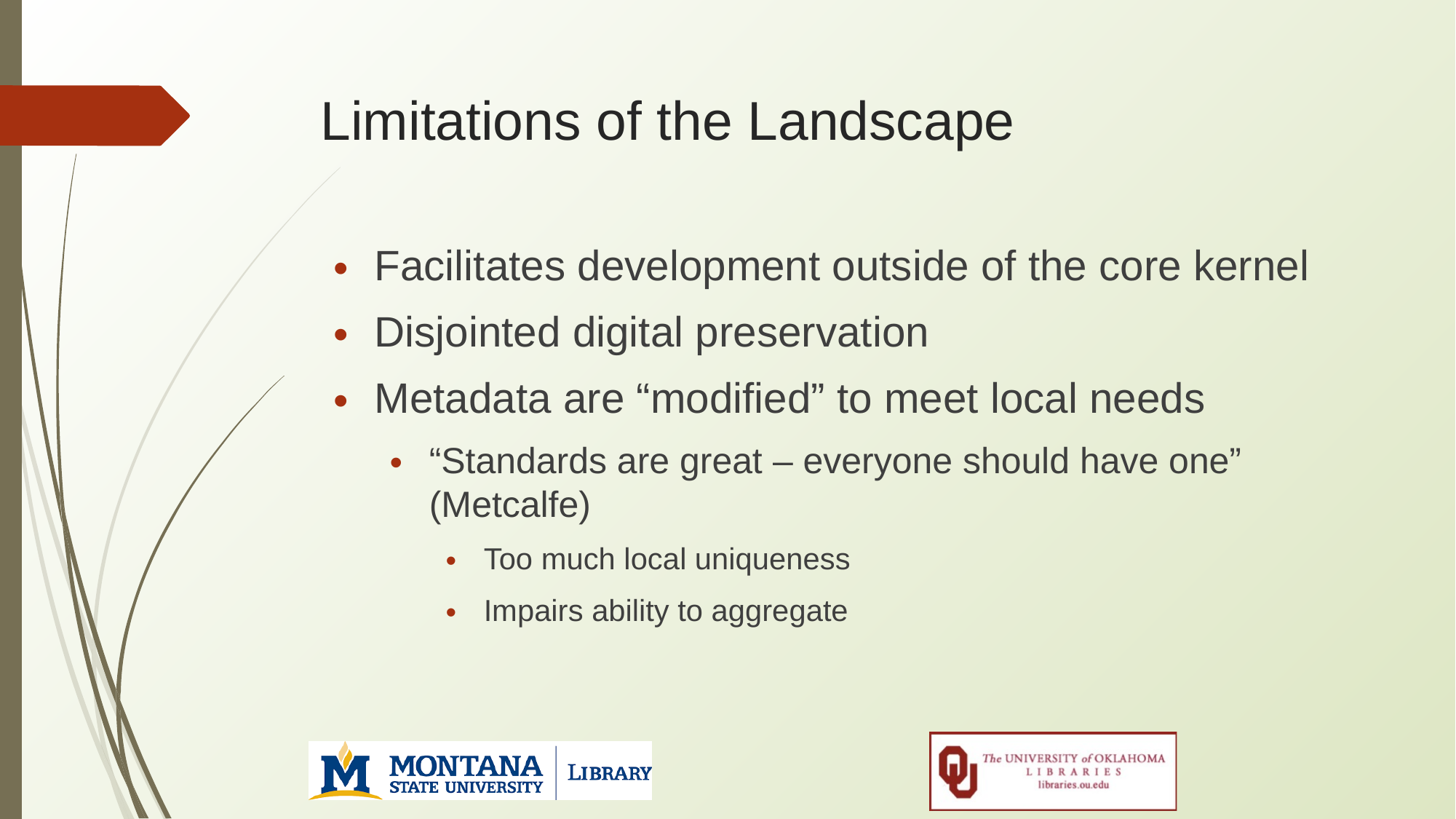

# Limitations of the Landscape
Facilitates development outside of the core kernel
Disjointed digital preservation
Metadata are “modified” to meet local needs
“Standards are great – everyone should have one” (Metcalfe)
Too much local uniqueness
Impairs ability to aggregate